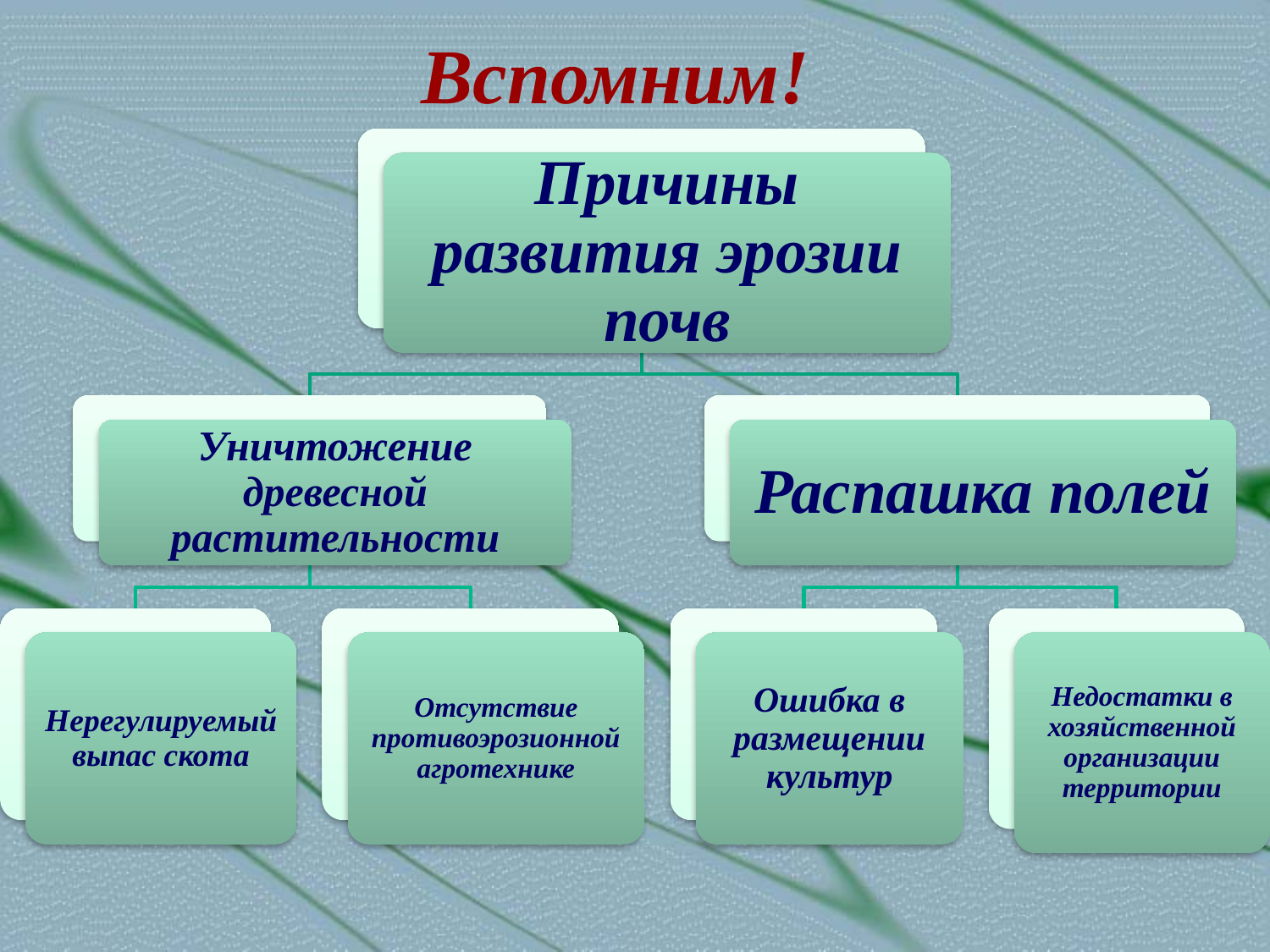

Вспомним!
Причины развития эрозии почв
Уничтожение древесной растительности
Нерегулируемый выпас скота
Отсутствие противоэрозионной агротехнике
Распашка полей
Ошибка в размещении культур
Недостатки в хозяйственной организации территории
#